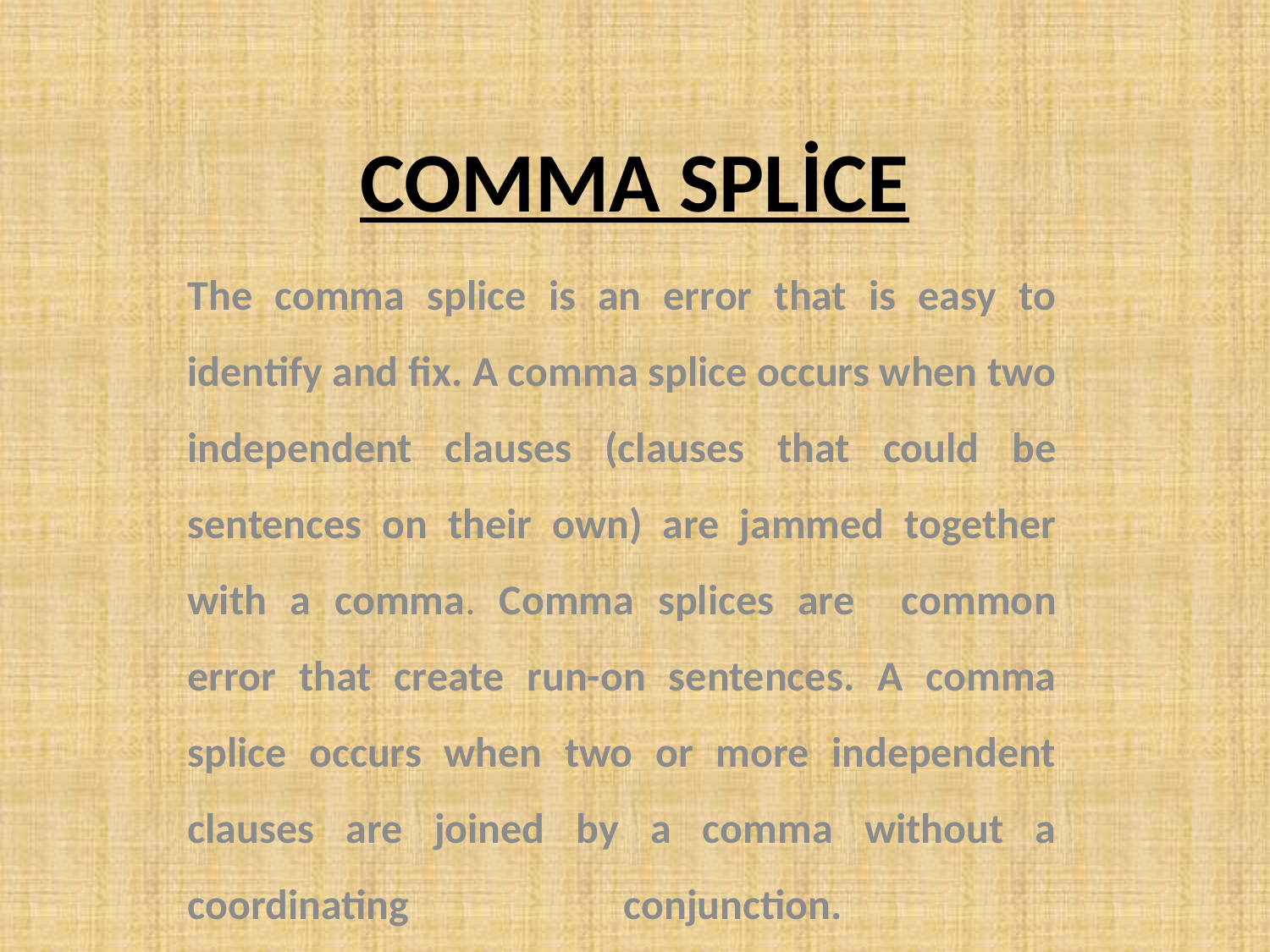

# COMMA SPLİCE
The comma splice is an error that is easy to identify and fix. A comma splice occurs when two independent clauses (clauses that could be sentences on their own) are jammed together with a comma. Comma splices are  common error that create run-on sentences. A comma splice occurs when two or more independent clauses are joined by a comma without a coordinating conjunction.
 Do not link two independent clauses with a comma (unless you also use a coordinating conjunction: "and," "or," "for," "nor," "so," "yet"). Instead use a period or semicolon, or rewrite the sentence.